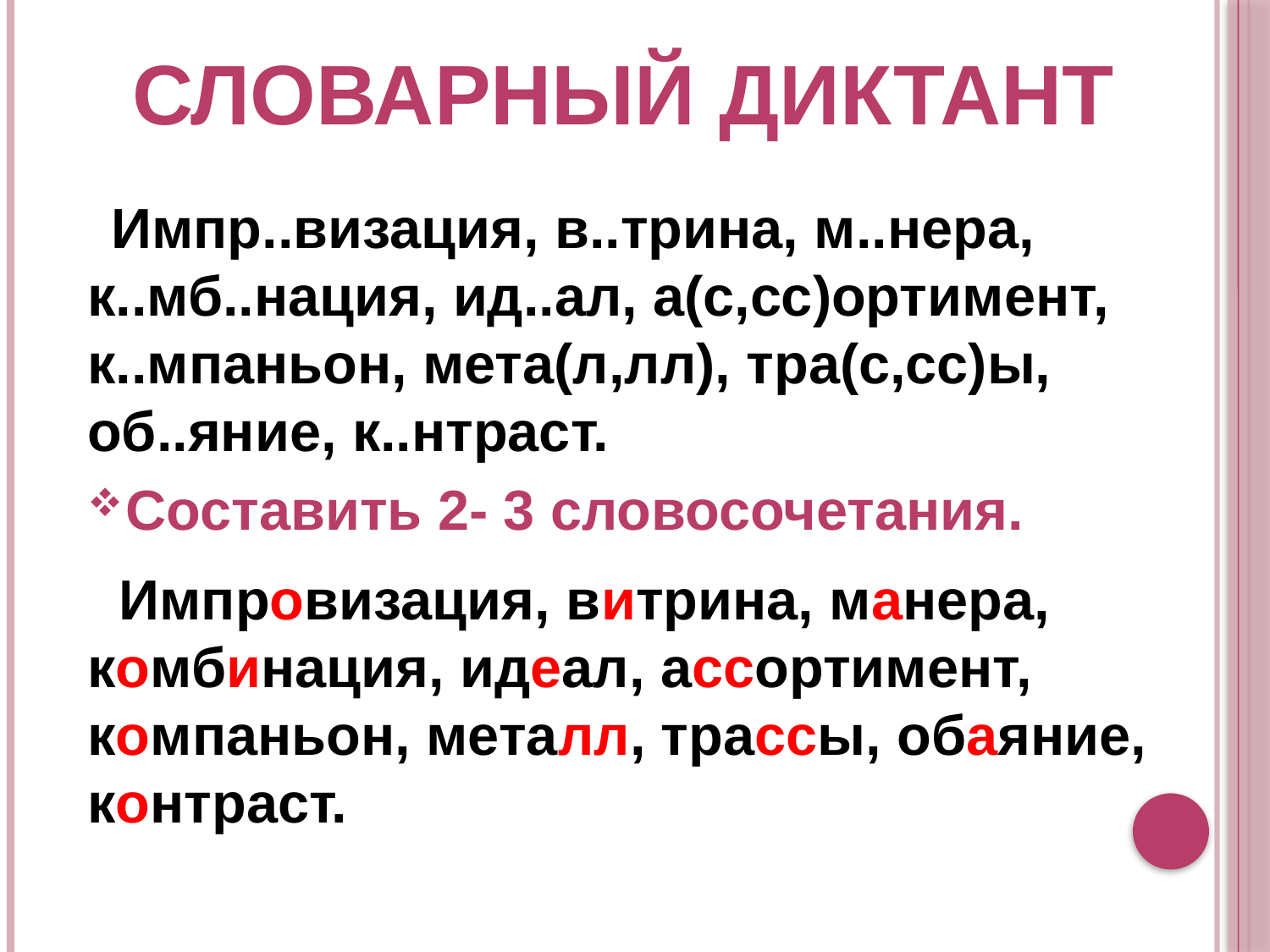

# Словарный диктант
  Импр..визация, в..трина, м..нера, к..мб..нация, ид..ал, а(с,сс)ортимент, к..мпаньон, мета(л,лл), тра(с,сс)ы, об..яние, к..нтраст.
Составить 2- 3 словосочетания.
  Импровизация, витрина, манера, комбинация, идеал, ассортимент, компаньон, металл, трассы, обаяние, контраст.